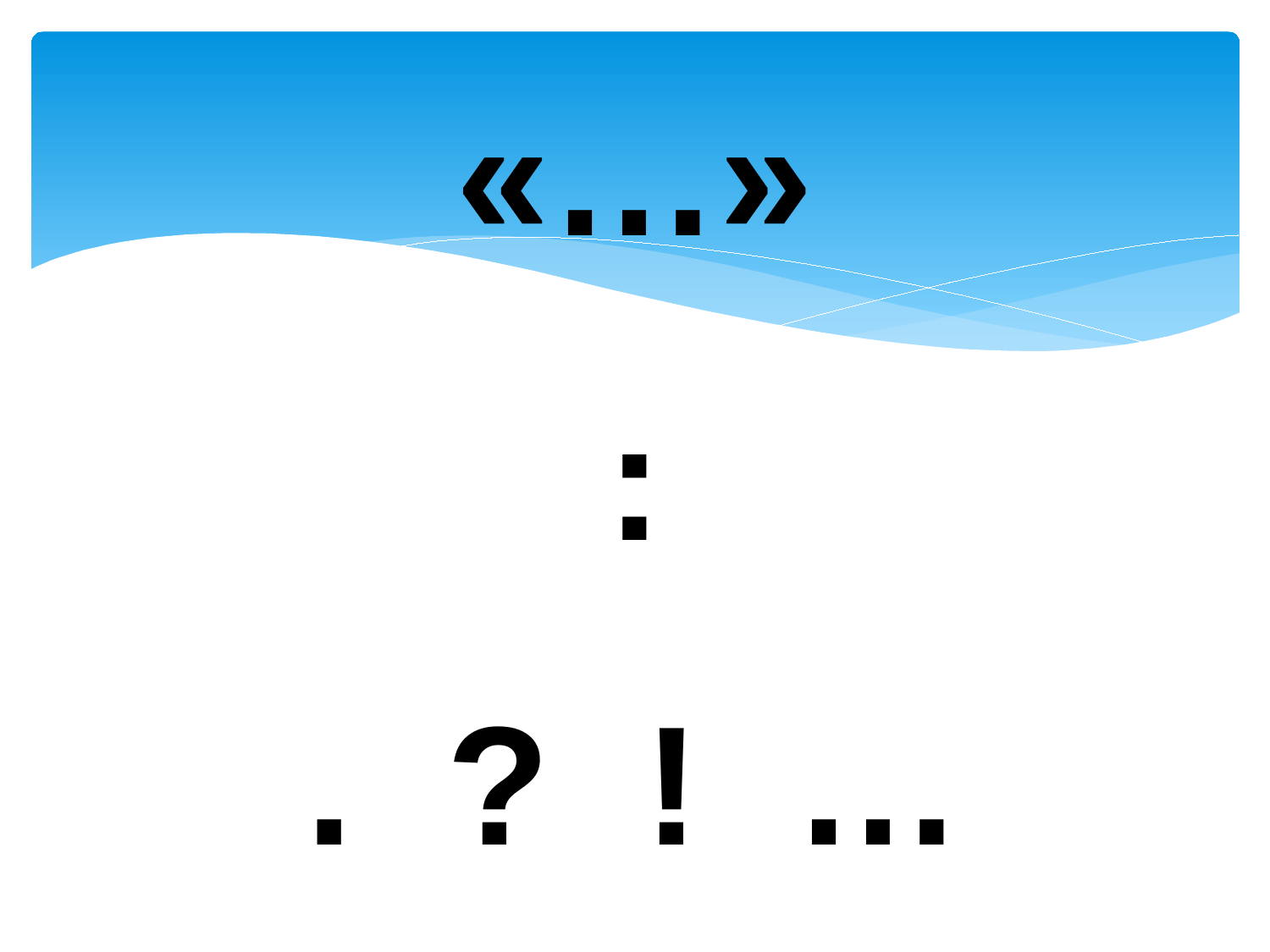

# «…» : .  ?  !  …